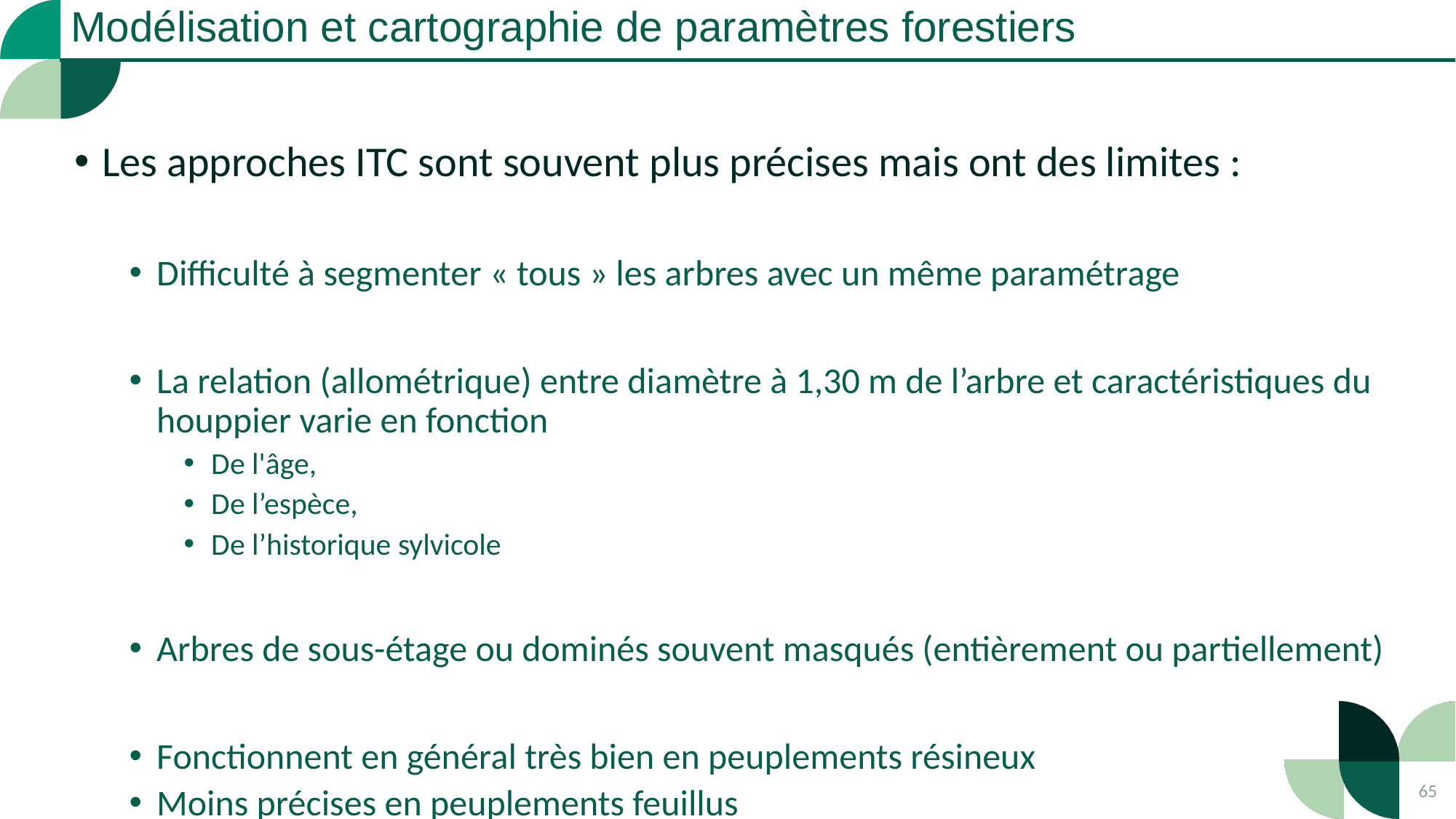

Modélisation et cartographie de paramètres forestiers
Les approches ITC sont souvent plus précises mais ont des limites :

Difficulté à segmenter « tous » les arbres avec un même paramétrage

La relation (allométrique) entre diamètre à 1,30 m de l’arbre et caractéristiques du houppier varie en fonction
De l'âge,
De l’espèce,
De l’historique sylvicole

Arbres de sous-étage ou dominés souvent masqués (entièrement ou partiellement)

Fonctionnent en général très bien en peuplements résineux
Moins précises en peuplements feuillus
65